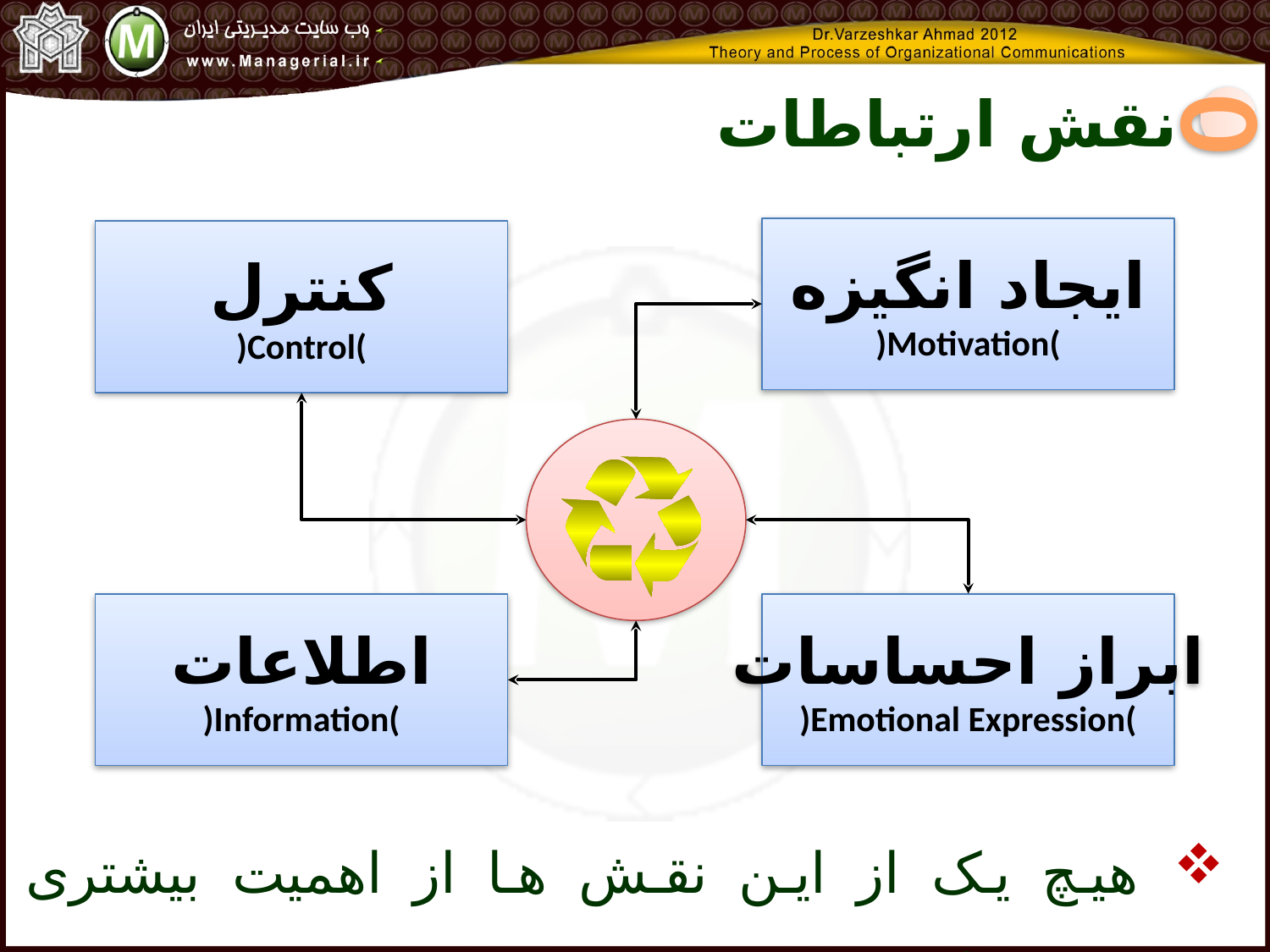

نقش ارتباطات
0
ایجاد انگیزه
)Motivation(
کنترل
)Control(

ابراز احساسات
)Emotional Expression(
اطلاعات
)Information(

هیچ یک از این نقش ها از اهمیت بیشتری برخوردار نیست .